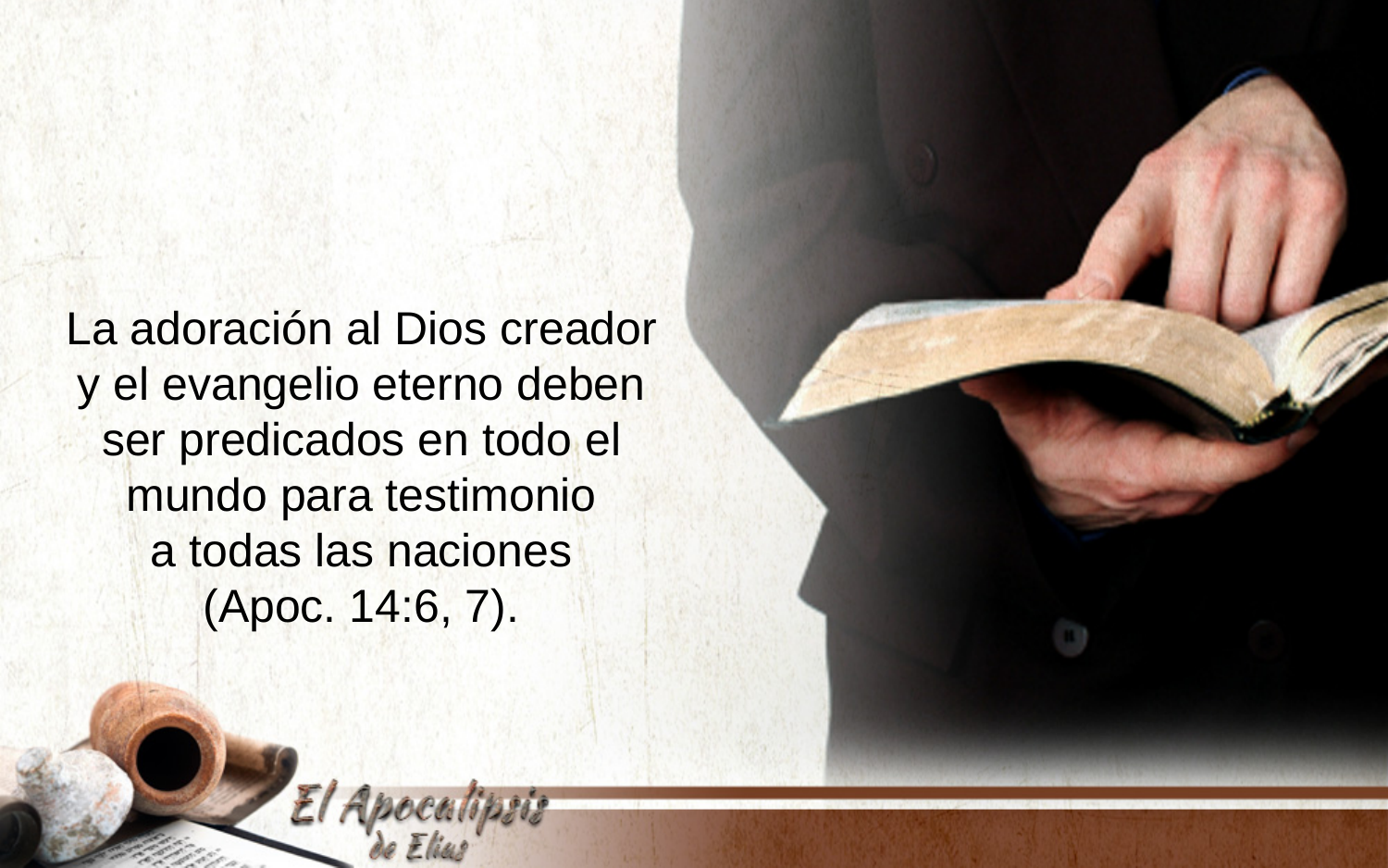

La adoración al Dios creador y el evangelio eterno deben ser predicados en todo el mundo para testimonio
a todas las naciones
(Apoc. 14:6, 7).